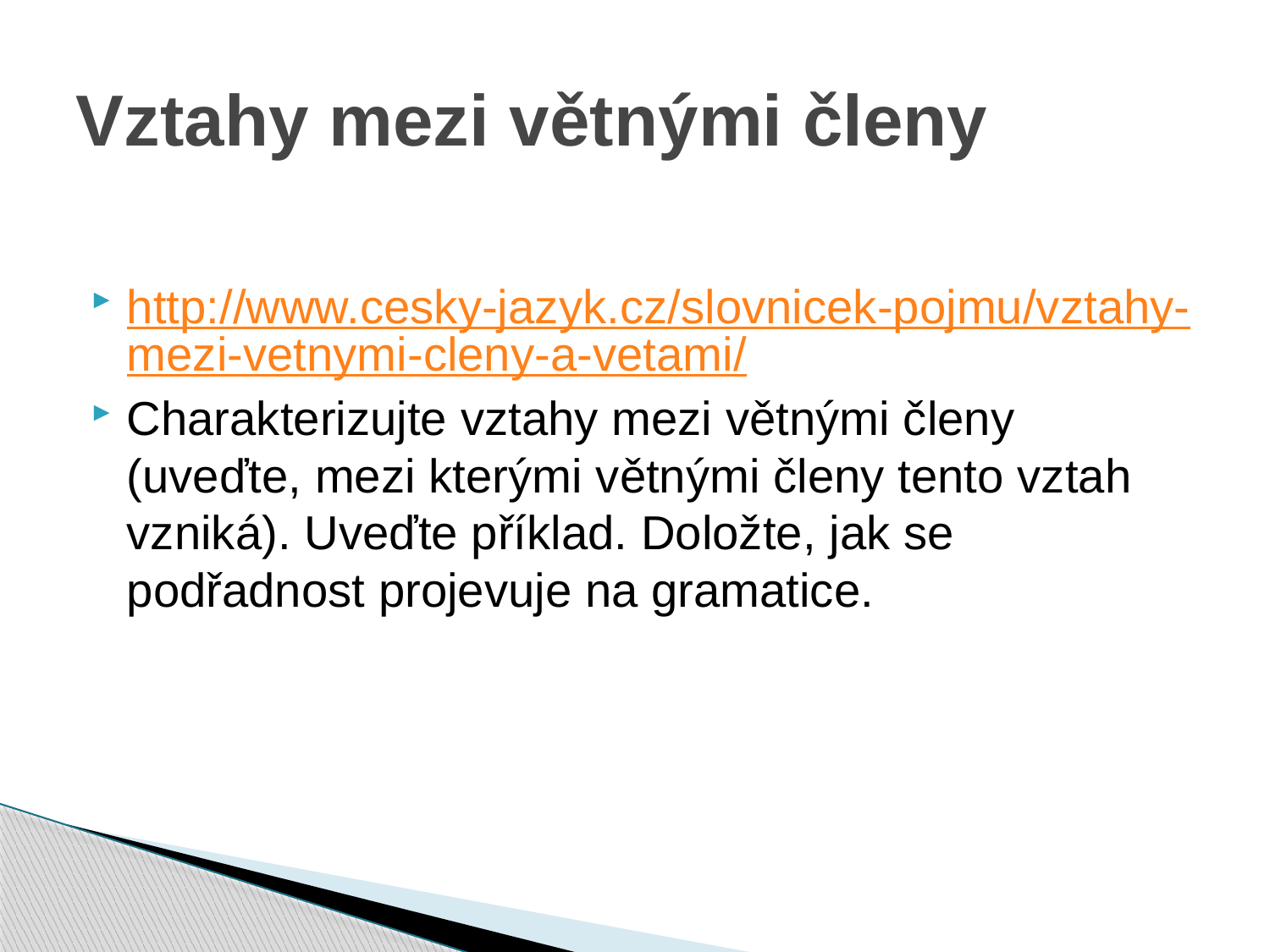

# Vztahy mezi větnými členy

http://www.cesky-jazyk.cz/slovnicek-pojmu/vztahy-mezi-vetnymi-cleny-a-vetami/
Charakterizujte vztahy mezi větnými členy (uveďte, mezi kterými větnými členy tento vztah vzniká). Uveďte příklad. Doložte, jak se podřadnost projevuje na gramatice.